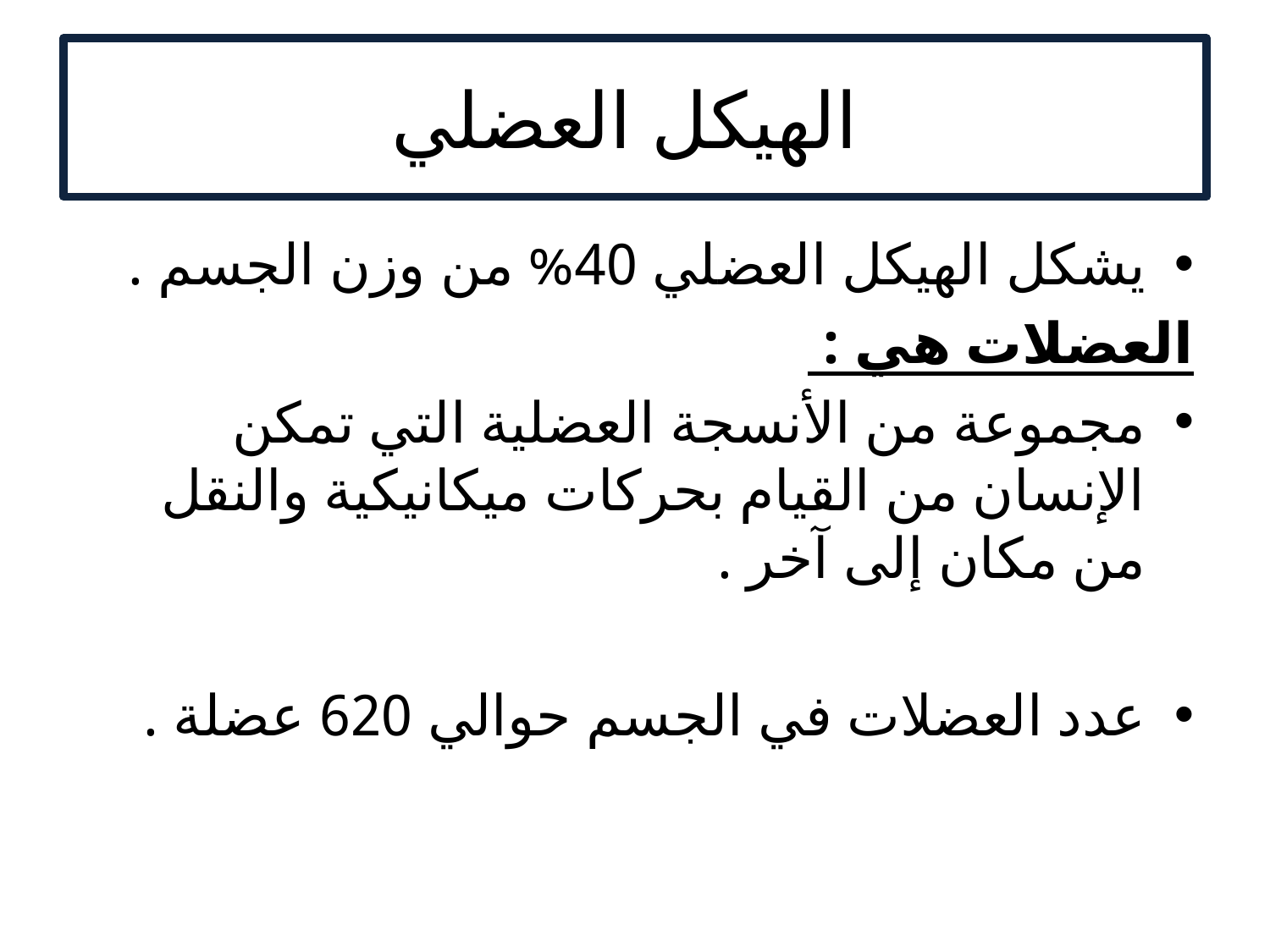

# الهيكل العضلي
يشكل الهيكل العضلي 40% من وزن الجسم .
العضلات هي :
مجموعة من الأنسجة العضلية التي تمكن الإنسان من القيام بحركات ميكانيكية والنقل من مكان إلى آخر .

عدد العضلات في الجسم حوالي 620 عضلة .